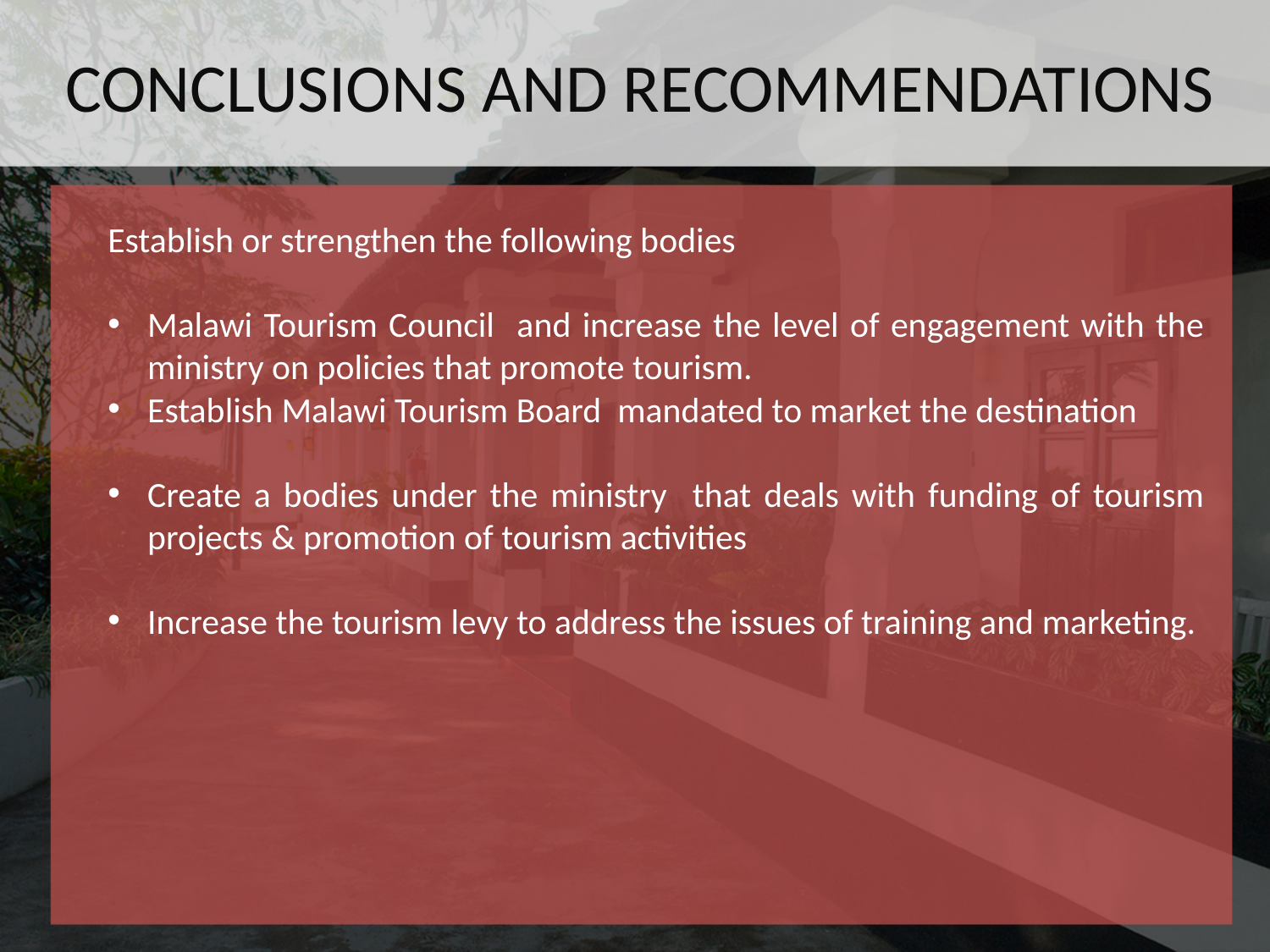

CONCLUSIONS AND RECOMMENDATIONS
Establish or strengthen the following bodies

Malawi Tourism Council  and increase the level of engagement with the ministry on policies that promote tourism.
Establish Malawi Tourism Board  mandated to market the destination

Create a bodies under the ministry  that deals with funding of tourism projects & promotion of tourism activities

Increase the tourism levy to address the issues of training and marketing.